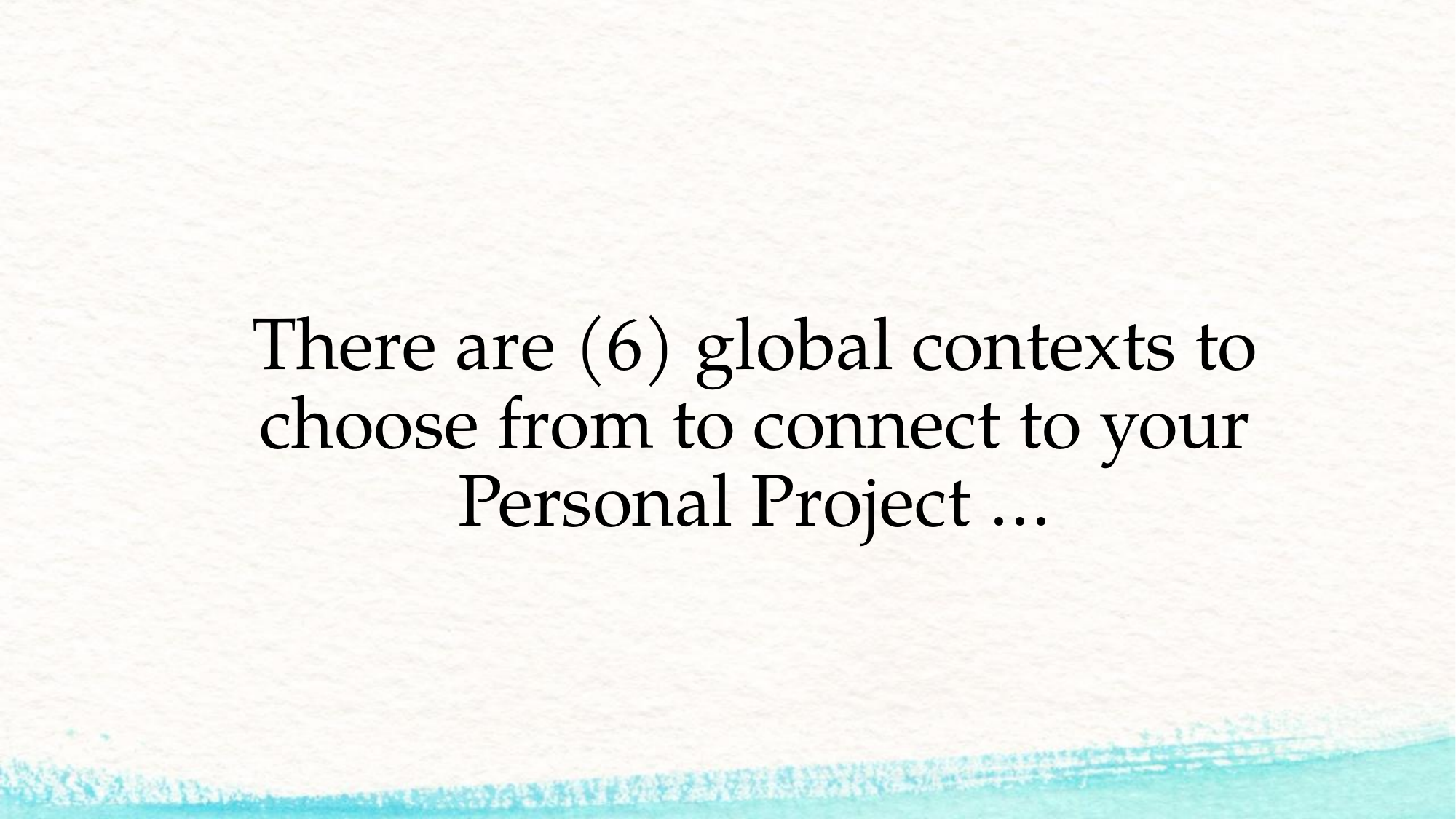

# There are (6) global contexts to choose from to connect to your Personal Project …